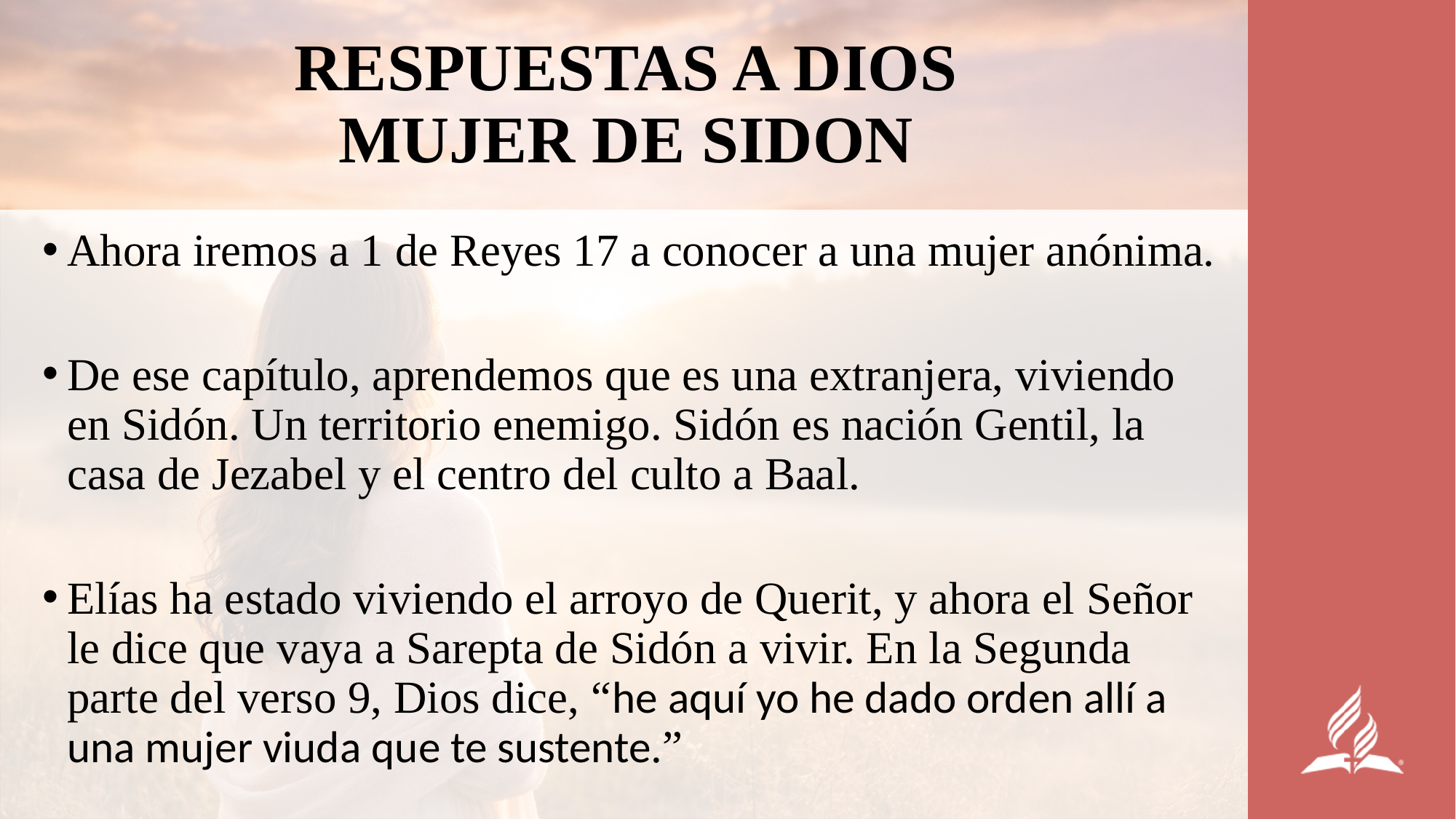

# RESPUESTAS A DIOS MUJER DE SIDON
Ahora iremos a 1 de Reyes 17 a conocer a una mujer anónima.

De ese capítulo, aprendemos que es una extranjera, viviendo en Sidón. Un territorio enemigo. Sidón es nación Gentil, la casa de Jezabel y el centro del culto a Baal.

Elías ha estado viviendo el arroyo de Querit, y ahora el Señor le dice que vaya a Sarepta de Sidón a vivir. En la Segunda parte del verso 9, Dios dice, “he aquí yo he dado orden allí a una mujer viuda que te sustente.”